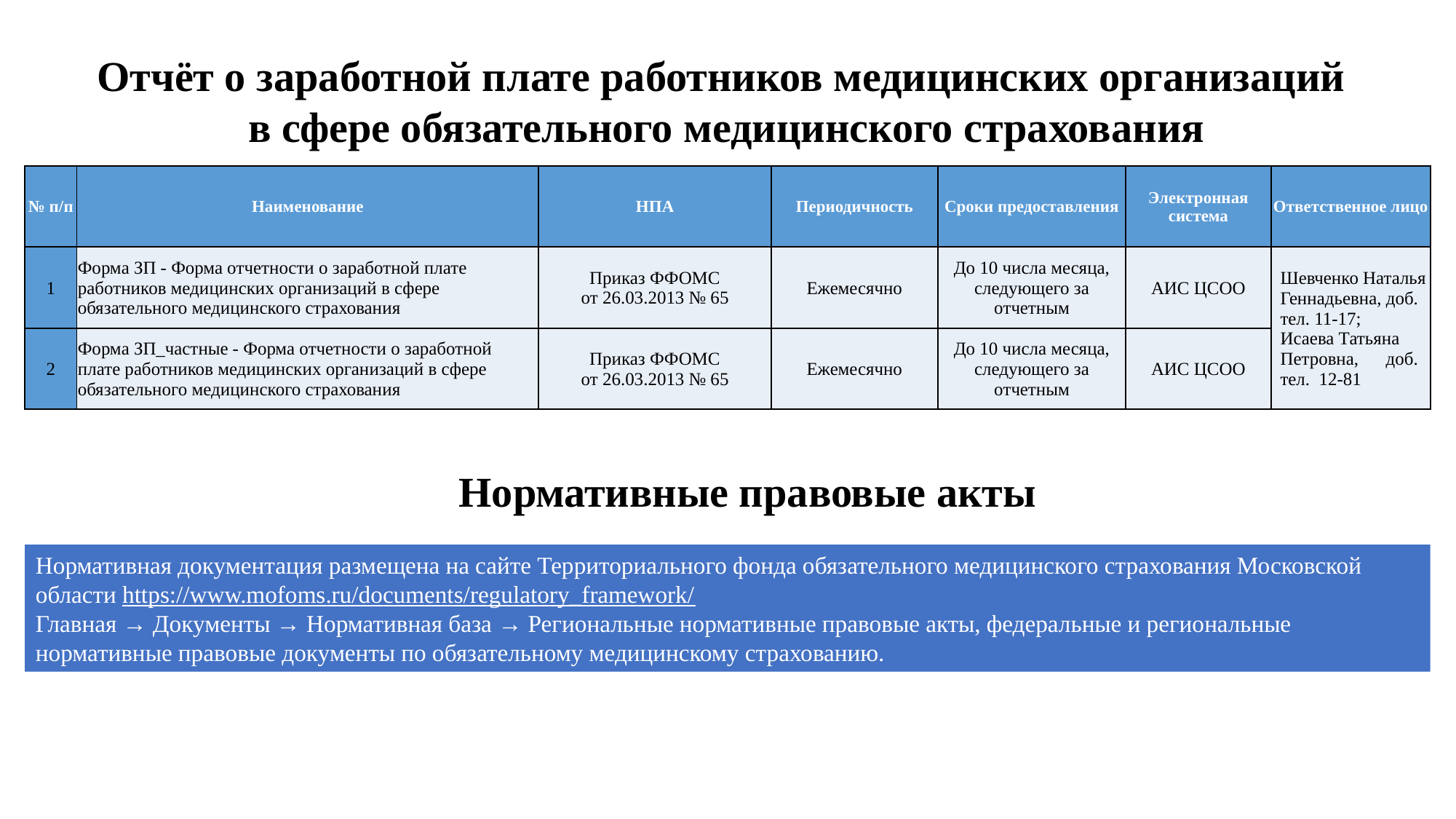

Отчёт о заработной плате работников медицинских организаций
в сфере обязательного медицинского страхования
| № п/п | Наименование | НПА | Периодичность | Сроки предоставления | Электронная система | Ответственное лицо |
| --- | --- | --- | --- | --- | --- | --- |
| 1 | Форма ЗП - Форма отчетности о заработной плате работников медицинских организаций в сфере обязательного медицинского страхования | Приказ ФФОМС от 26.03.2013 № 65 | Ежемесячно | До 10 числа месяца, следующего за отчетным | АИС ЦСОО | Шевченко Наталья Геннадьевна, доб. тел. 11-17; Исаева Татьяна Петровна, доб. тел. 12-81 |
| 2 | Форма ЗП\_частные - Форма отчетности о заработной плате работников медицинских организаций в сфере обязательного медицинского страхования | Приказ ФФОМС от 26.03.2013 № 65 | Ежемесячно | До 10 числа месяца, следующего за отчетным | АИС ЦСОО |  |
Нормативные правовые акты
Нормативная документация размещена на сайте Территориального фонда обязательного медицинского страхования Московской области https://www.mofoms.ru/documents/regulatory_framework/
Главная → Документы → Нормативная база → Региональные нормативные правовые акты, федеральные и региональные нормативные правовые документы по обязательному медицинскому страхованию.